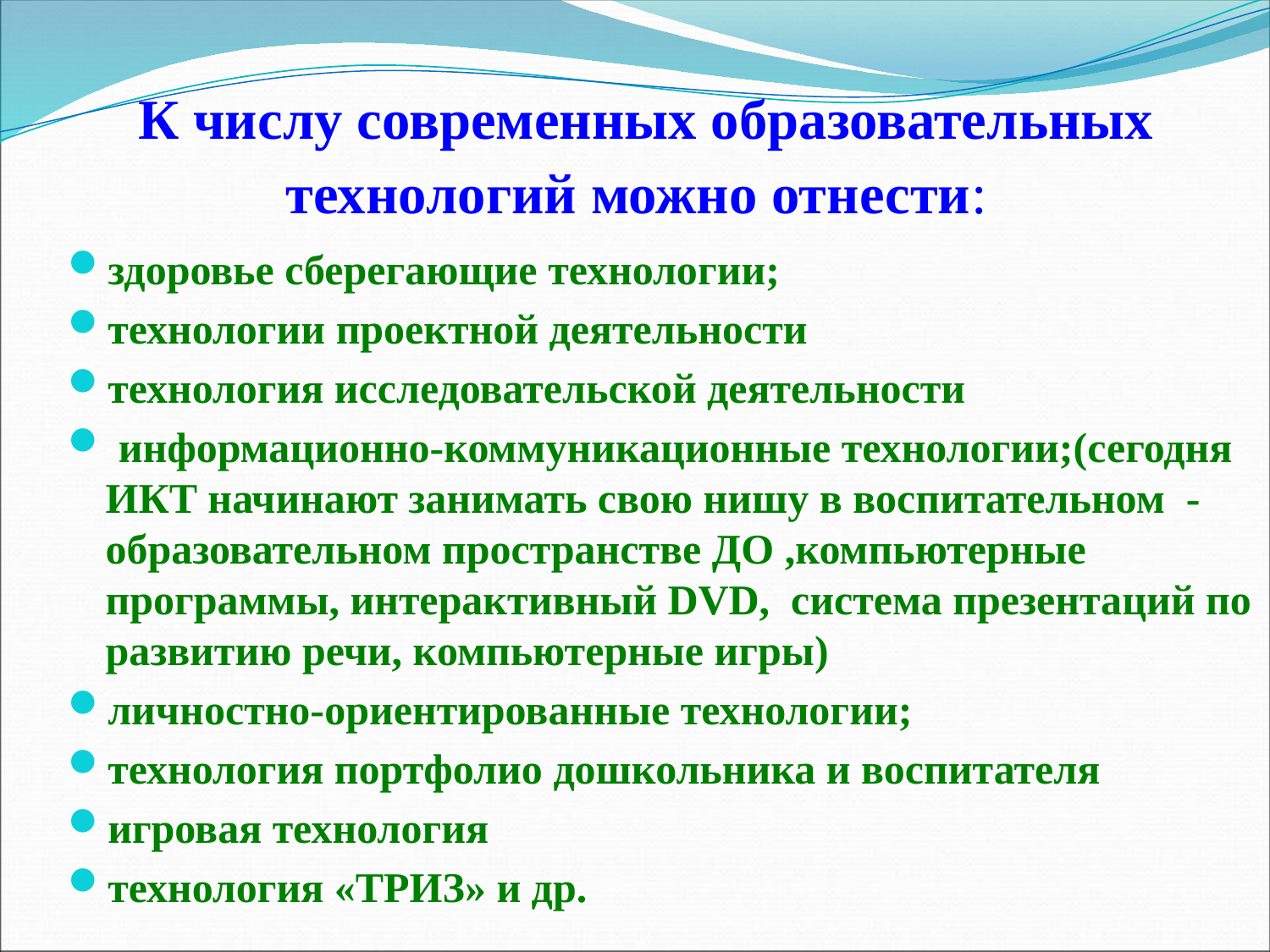

# К числу современных образовательных технологий можно отнести:
здоровье сберегающие технологии;
технологии проектной деятельности
технология исследовательской деятельности
 информационно-коммуникационные технологии;(сегодня ИКТ начинают занимать свою нишу в воспитательном  -образовательном пространстве ДО ,компьютерные программы, интерактивный DVD,  система презентаций по развитию речи, компьютерные игры)
личностно-ориентированные технологии;
технология портфолио дошкольника и воспитателя
игровая технология
технология «ТРИЗ» и др.